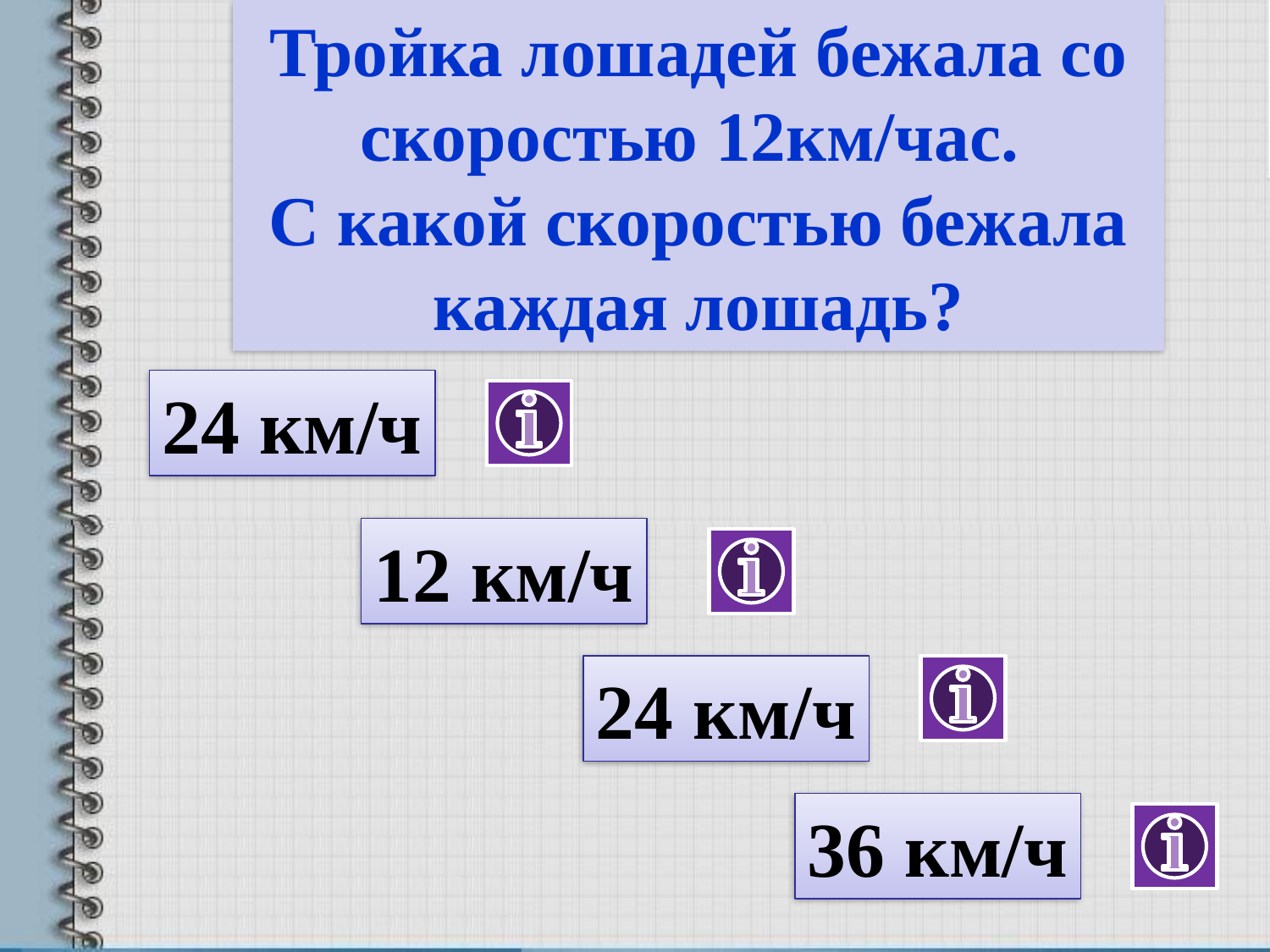

Тройка лошадей бежала со скоростью 12км/час.
С какой скоростью бежала каждая лошадь?
24 км/ч

12 км/ч

24 км/ч

36 км/ч